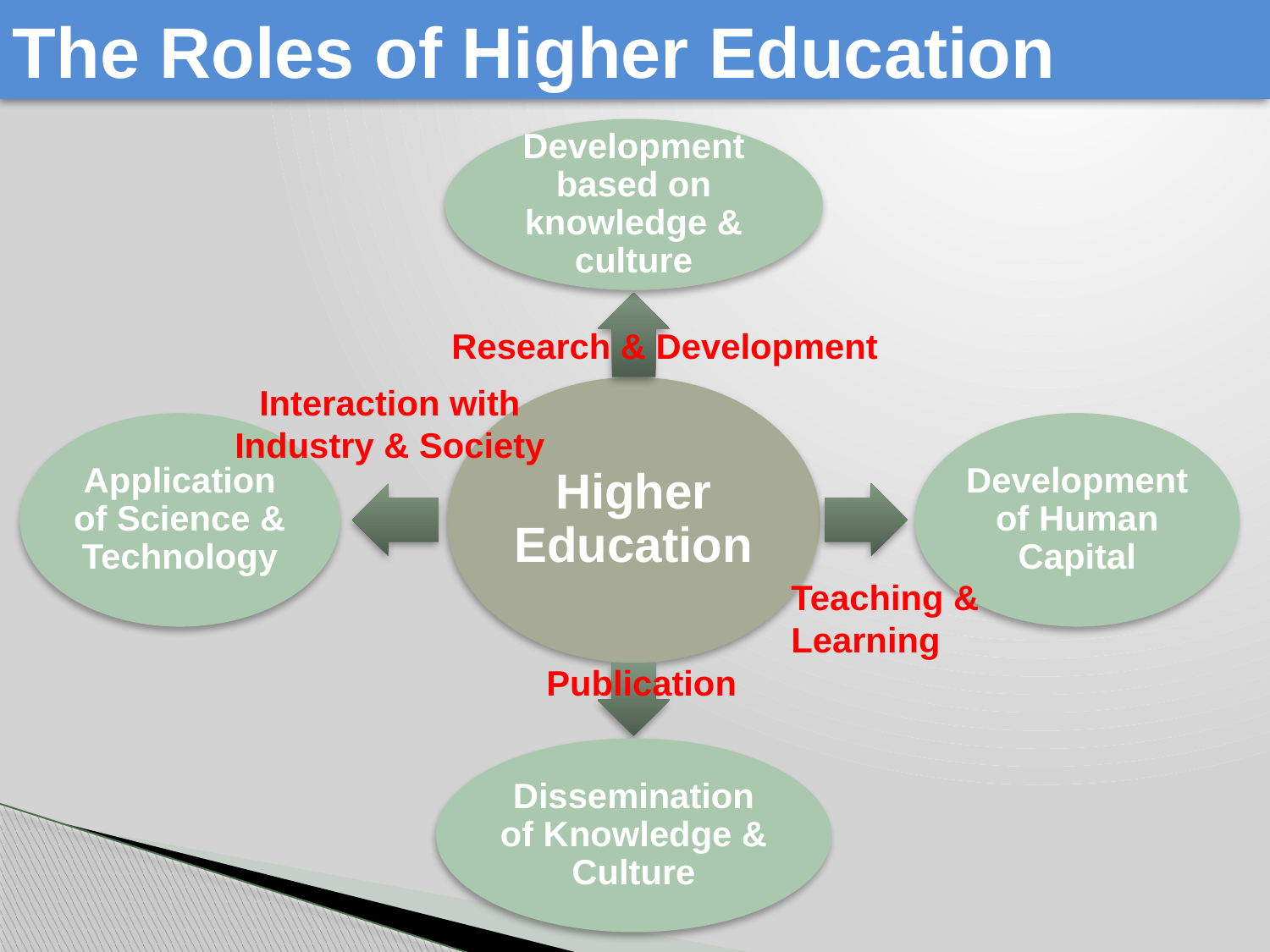

# The Roles of Higher Education
Higher Education

Development based on knowledge & culture

Development of Human Capital

Dissemination of Knowledge & Culture

Application of Science & Technology
Research & Development
Interaction with
Industry & Society
Teaching &
Learning
Publication